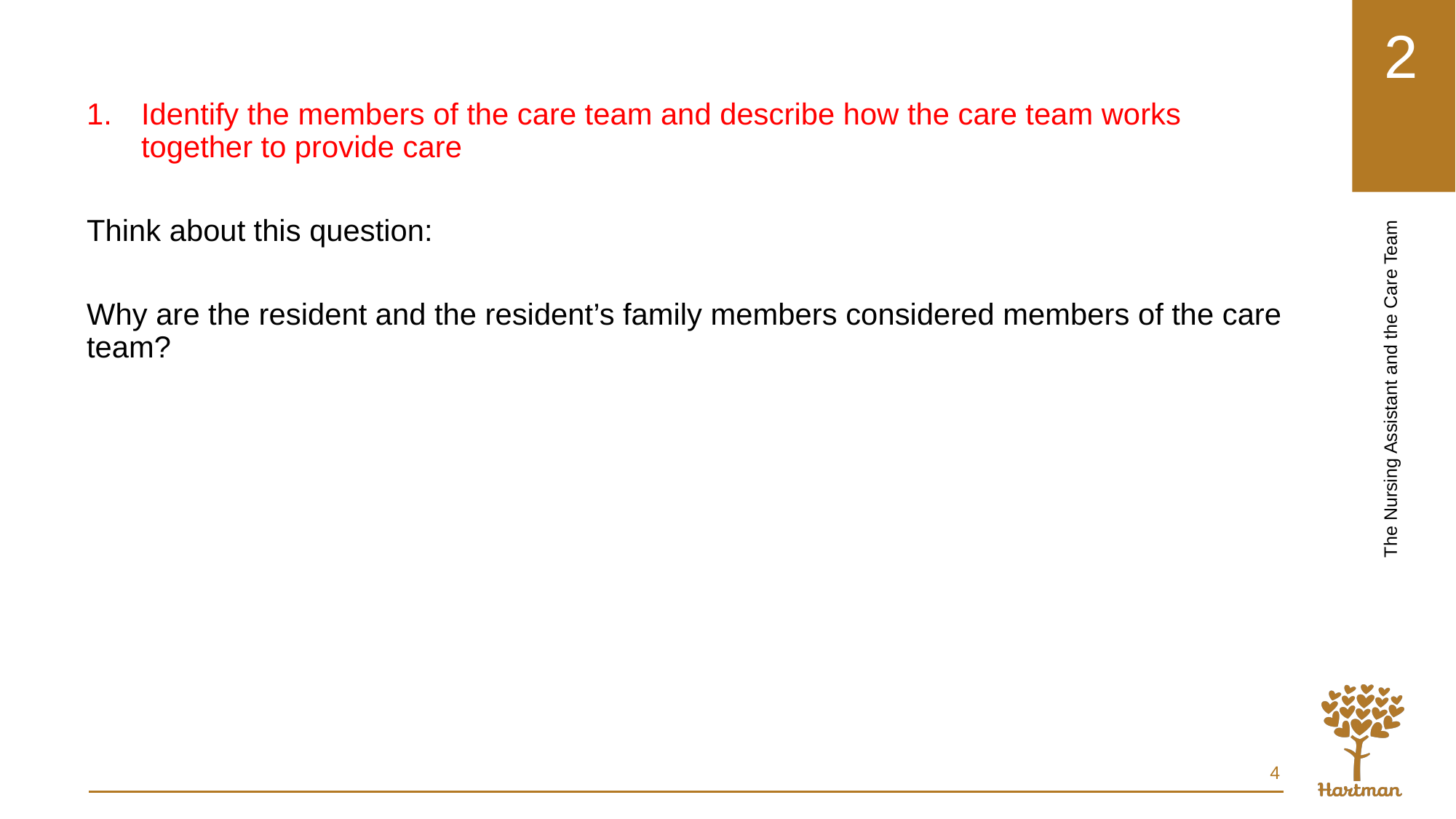

Identify the members of the care team and describe how the care team works together to provide care

Think about this question:

Why are the resident and the resident’s family members considered members of the care team?

4